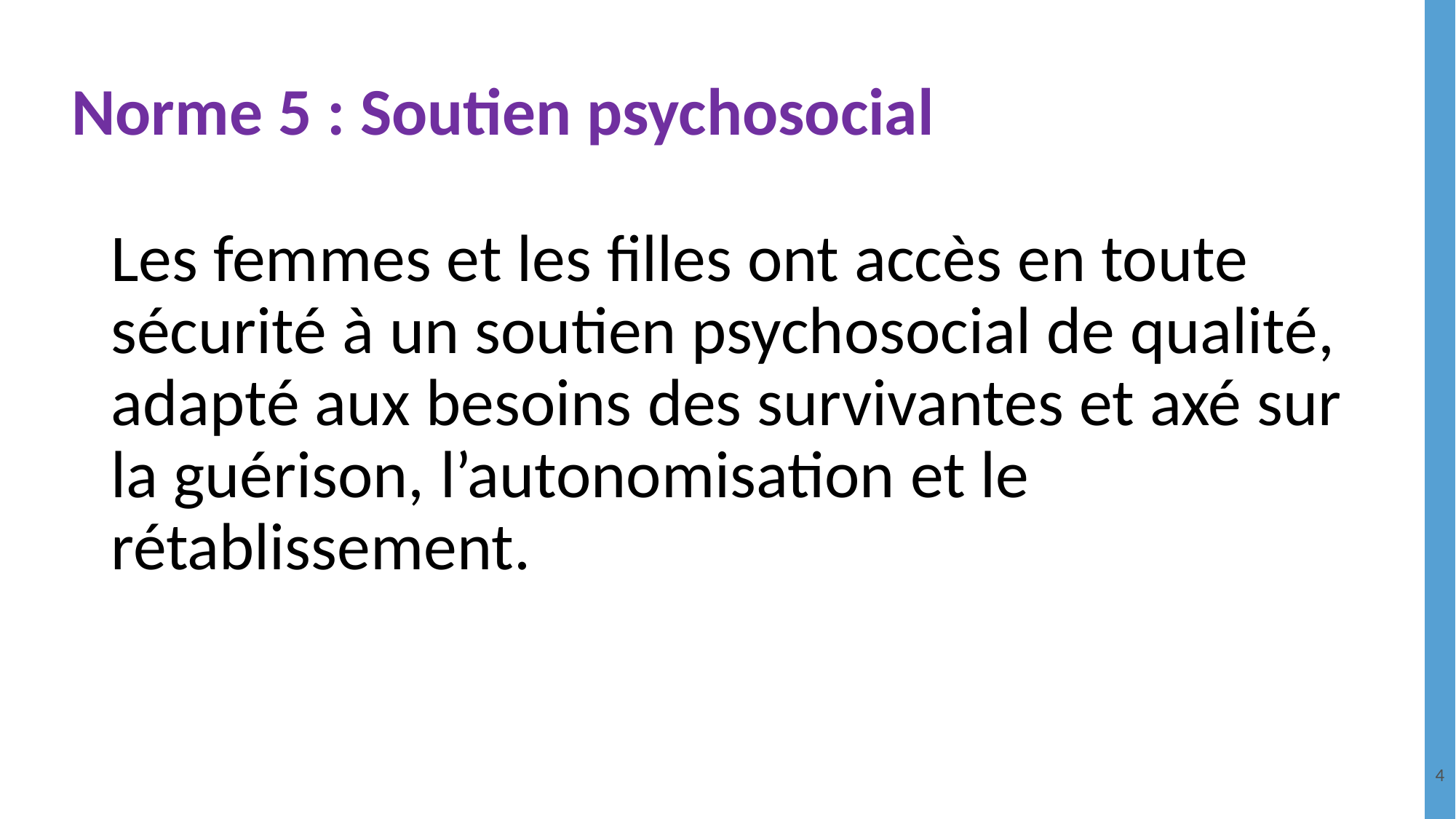

# Norme 5 : Soutien psychosocial
Les femmes et les filles ont accès en toute sécurité à un soutien psychosocial de qualité, adapté aux besoins des survivantes et axé sur la guérison, l’autonomisation et le rétablissement.